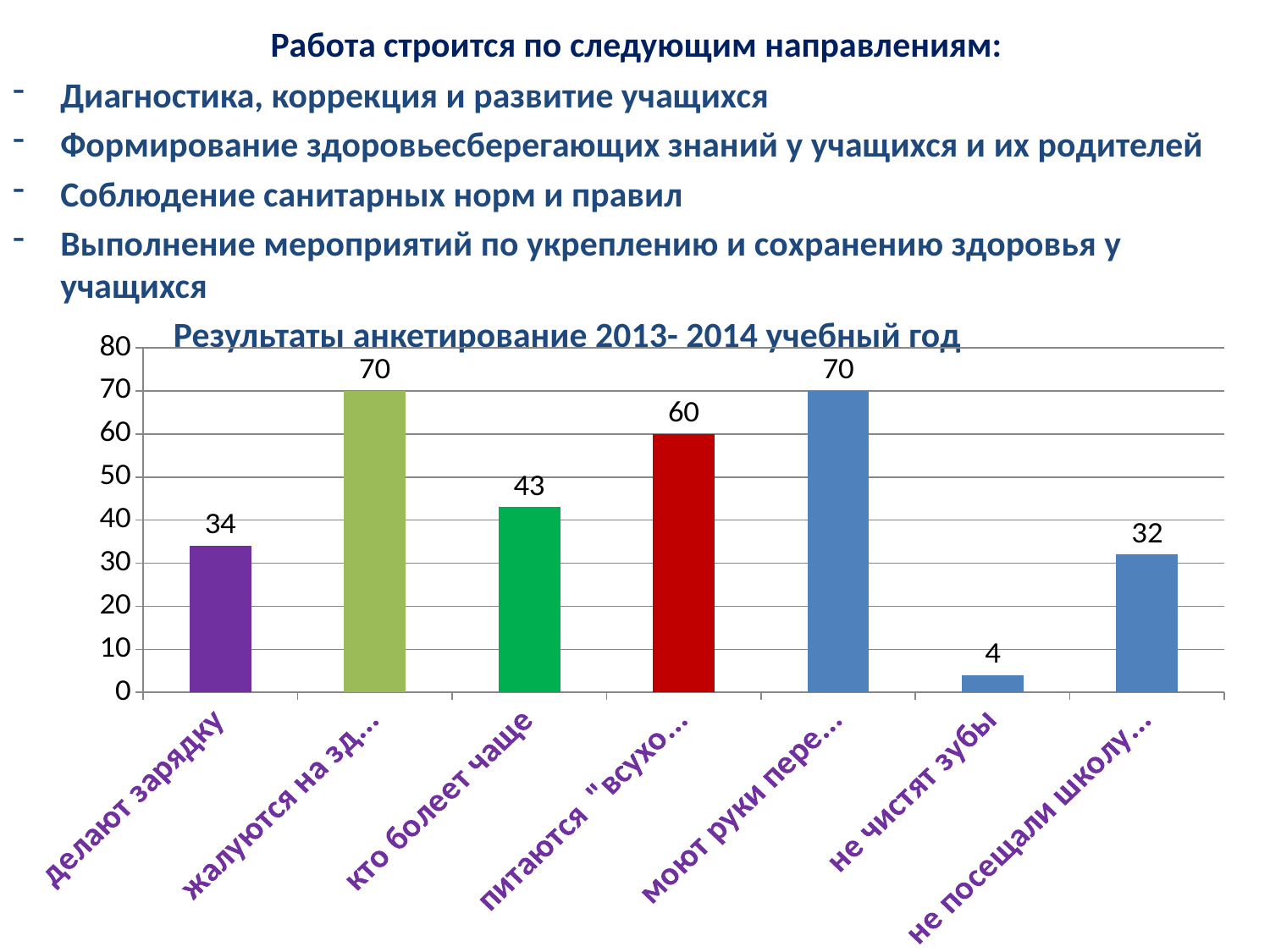

# Работа строится по следующим направлениям:
Диагностика, коррекция и развитие учащихся
Формирование здоровьесберегающих знаний у учащихся и их родителей
Соблюдение санитарных норм и правил
Выполнение мероприятий по укреплению и сохранению здоровья у учащихся
                    Результаты анкетирование 2013- 2014 учебный год

[unsupported chart]